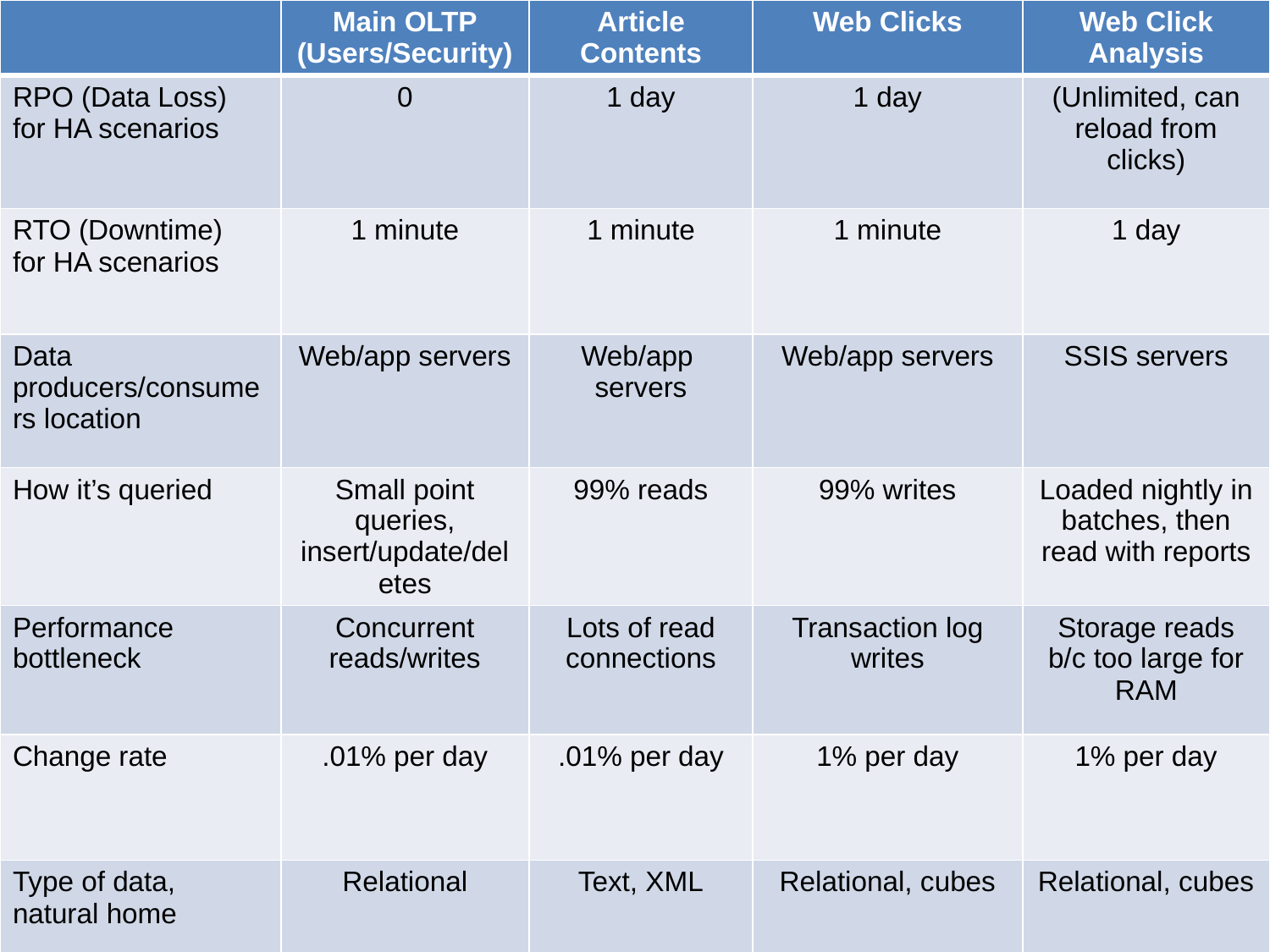

|  | Main OLTP (Users/Security) | Article Contents | Web Clicks | Web Click Analysis |
| --- | --- | --- | --- | --- |
| RPO (Data Loss) for HA scenarios | 0 | 1 day | 1 day | (Unlimited, can reload from clicks) |
| RTO (Downtime) for HA scenarios | 1 minute | 1 minute | 1 minute | 1 day |
| Data producers/consumers location | Web/app servers | Web/app servers | Web/app servers | SSIS servers |
| How it’s queried | Small point queries, insert/update/deletes | 99% reads | 99% writes | Loaded nightly in batches, then read with reports |
| Performance bottleneck | Concurrent reads/writes | Lots of read connections | Transaction log writes | Storage reads b/c too large for RAM |
| Change rate | .01% per day | .01% per day | 1% per day | 1% per day |
| Type of data, natural home | Relational | Text, XML | Relational, cubes | Relational, cubes |